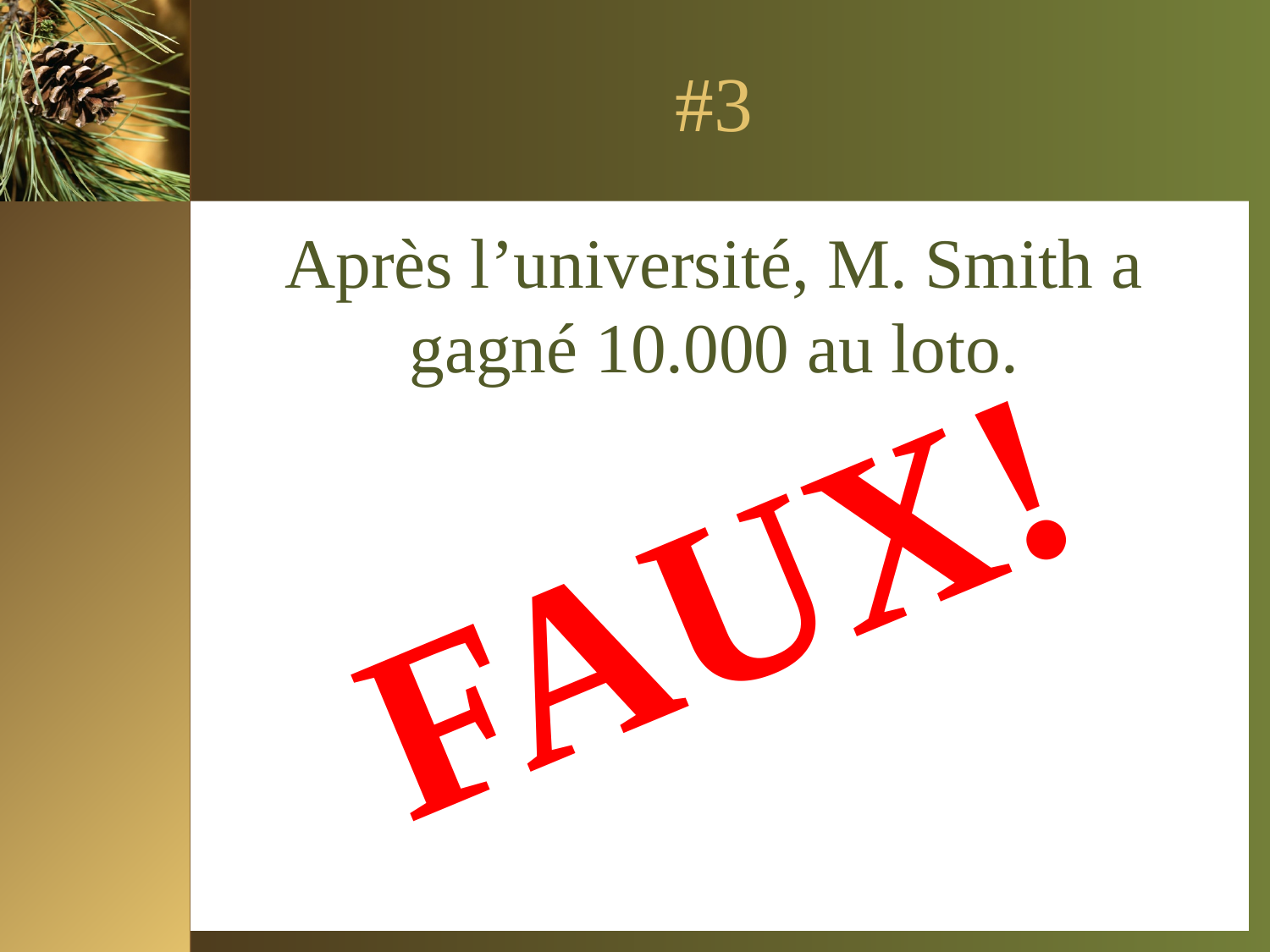

# #3
Après l’université, M. Smith a gagné 10.000 au loto.
FAUX!